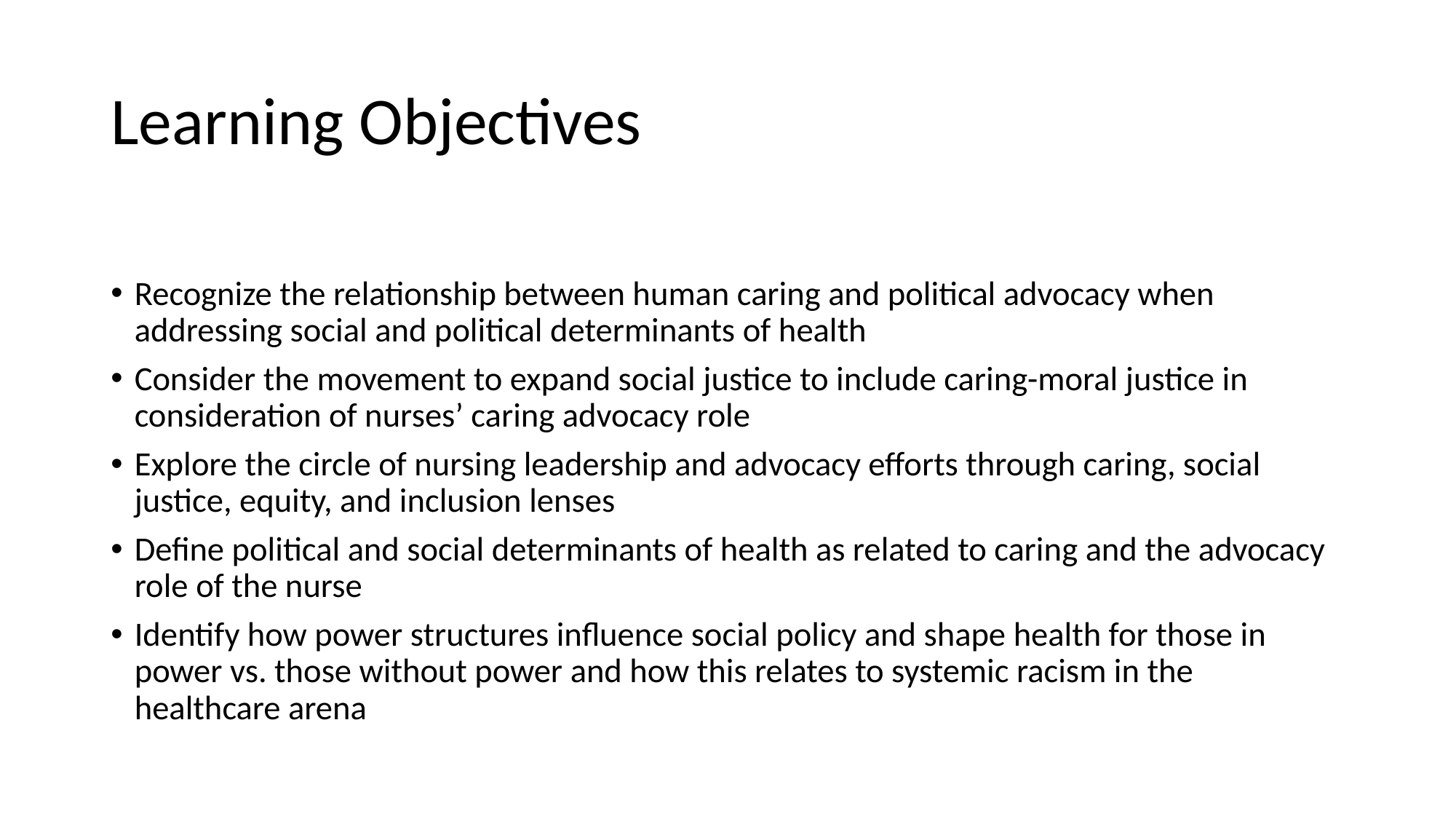

# Learning Objectives

Recognize the relationship between human caring and political advocacy when addressing social and political determinants of health
Consider the movement to expand social justice to include caring-moral justice in consideration of nurses’ caring advocacy role
Explore the circle of nursing leadership and advocacy efforts through caring, social justice, equity, and inclusion lenses
Define political and social determinants of health as related to caring and the advocacy role of the nurse
Identify how power structures influence social policy and shape health for those in power vs. those without power and how this relates to systemic racism in the healthcare arena